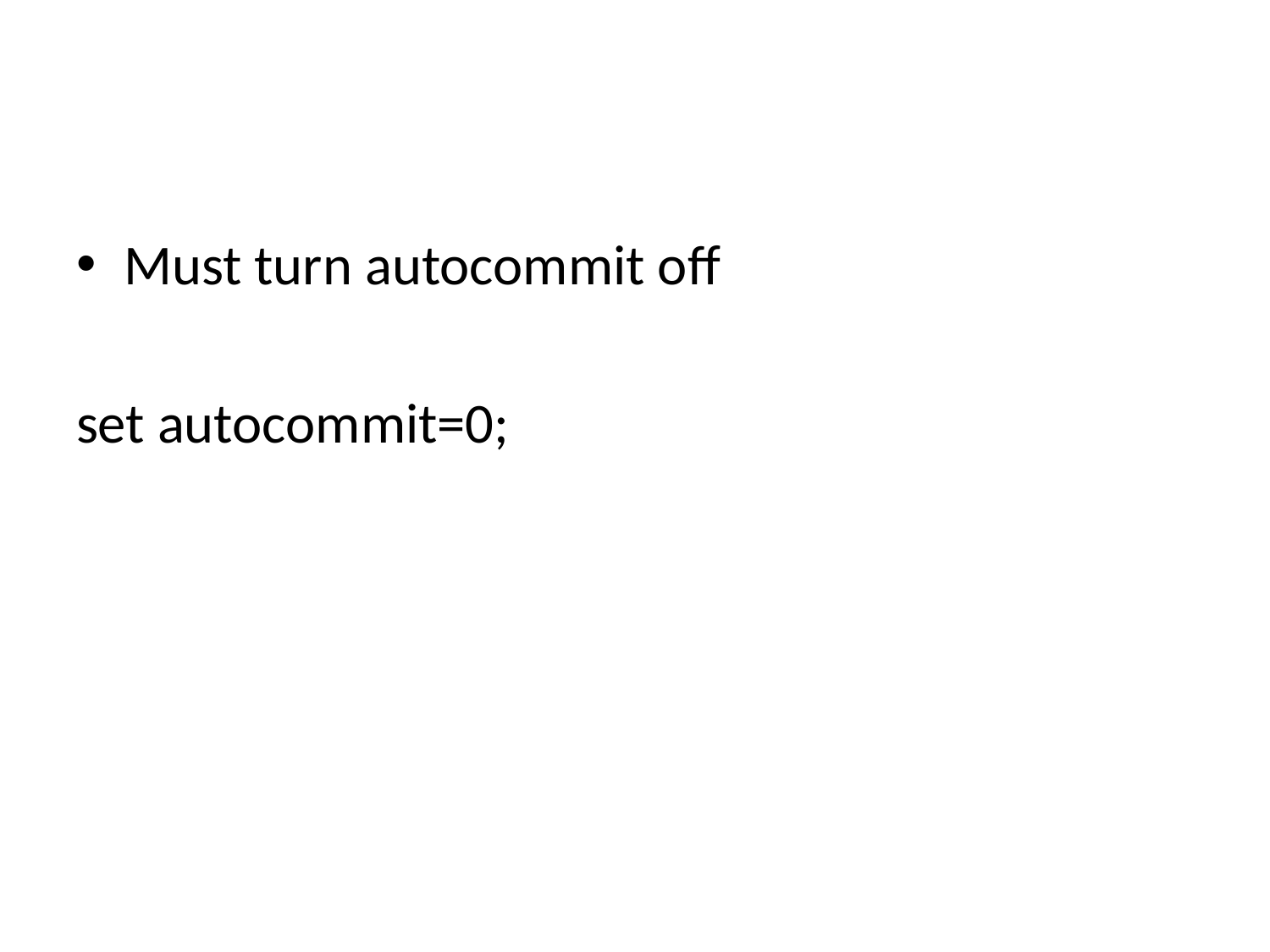

#
Must turn autocommit off

set autocommit=0;